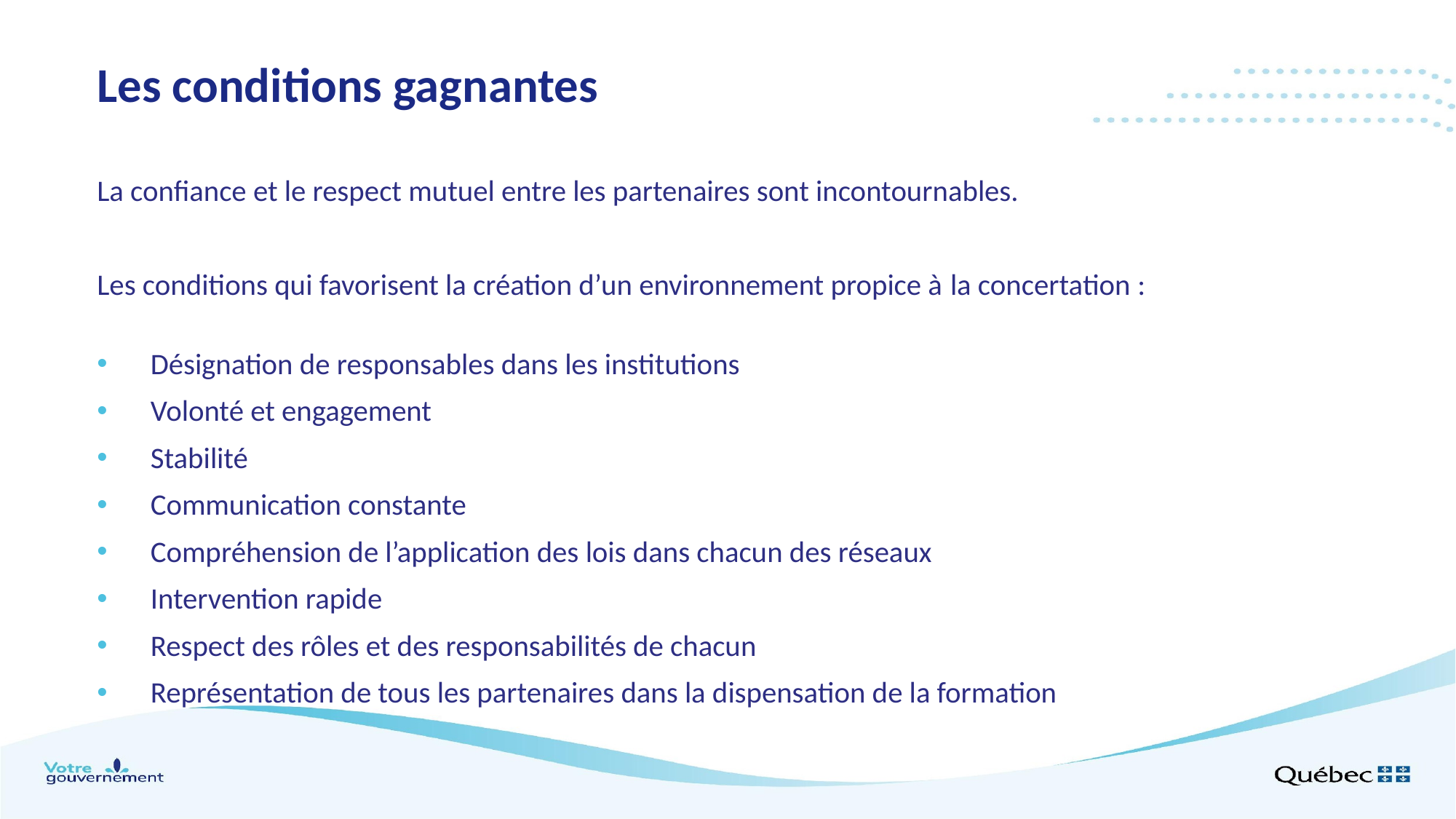

# Les conditions gagnantes

La confiance et le respect mutuel entre les partenaires sont incontournables.

Les conditions qui favorisent la création d’un environnement propice à la concertation :

Désignation de responsables dans les institutions
Volonté et engagement
Stabilité
Communication constante
Compréhension de l’application des lois dans chacun des réseaux
Intervention rapide
Respect des rôles et des responsabilités de chacun
Représentation de tous les partenaires dans la dispensation de la formation